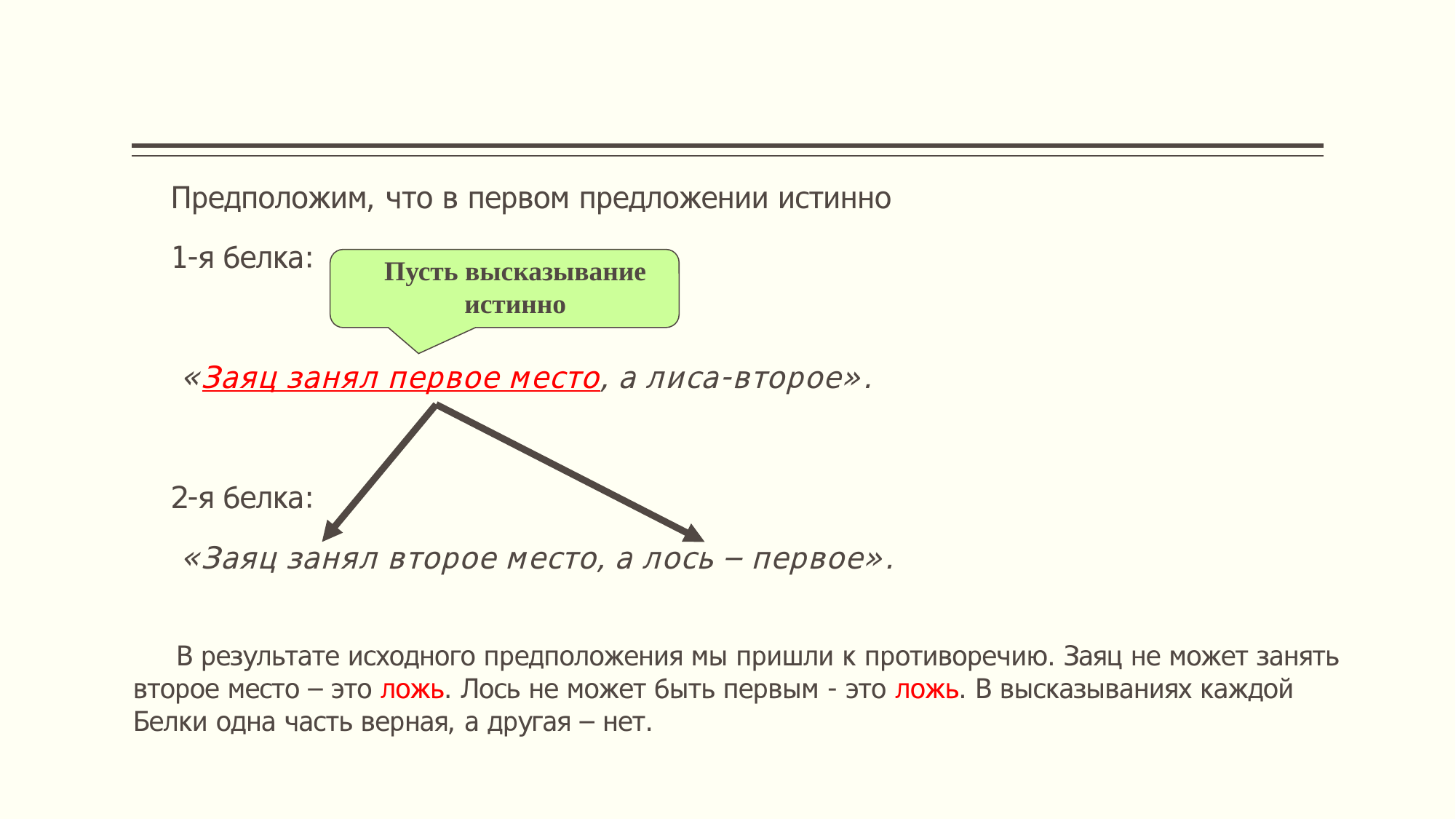

Предположим, что в первом предложении истинно
1-я белка:

 «Заяц занял первое место, а лиса-второе».

2-я белка:
 «Заяц занял второе место, а лось – первое».

Пусть высказывание истинно

В результате исходного предположения мы пришли к противоречию. Заяц не может занять второе место – это ложь. Лось не может быть первым - это ложь. В высказываниях каждой Белки одна часть верная, а другая – нет.